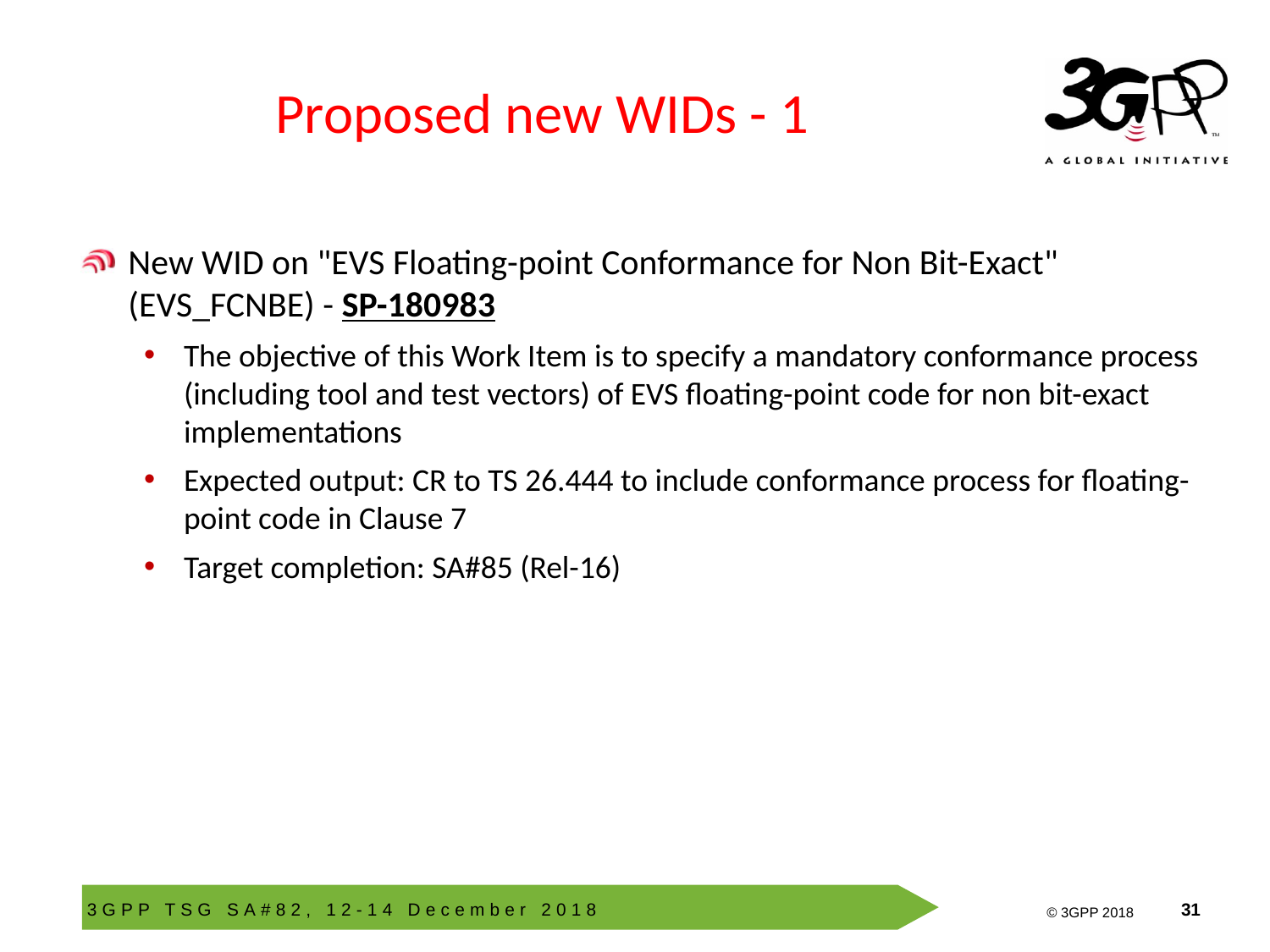

# Proposed new WIDs - 1

New WID on "EVS Floating-point Conformance for Non Bit-Exact" (EVS_FCNBE) - SP-180983
The objective of this Work Item is to specify a mandatory conformance process (including tool and test vectors) of EVS floating-point code for non bit-exact implementations
Expected output: CR to TS 26.444 to include conformance process for floating-point code in Clause 7
Target completion: SA#85 (Rel-16)